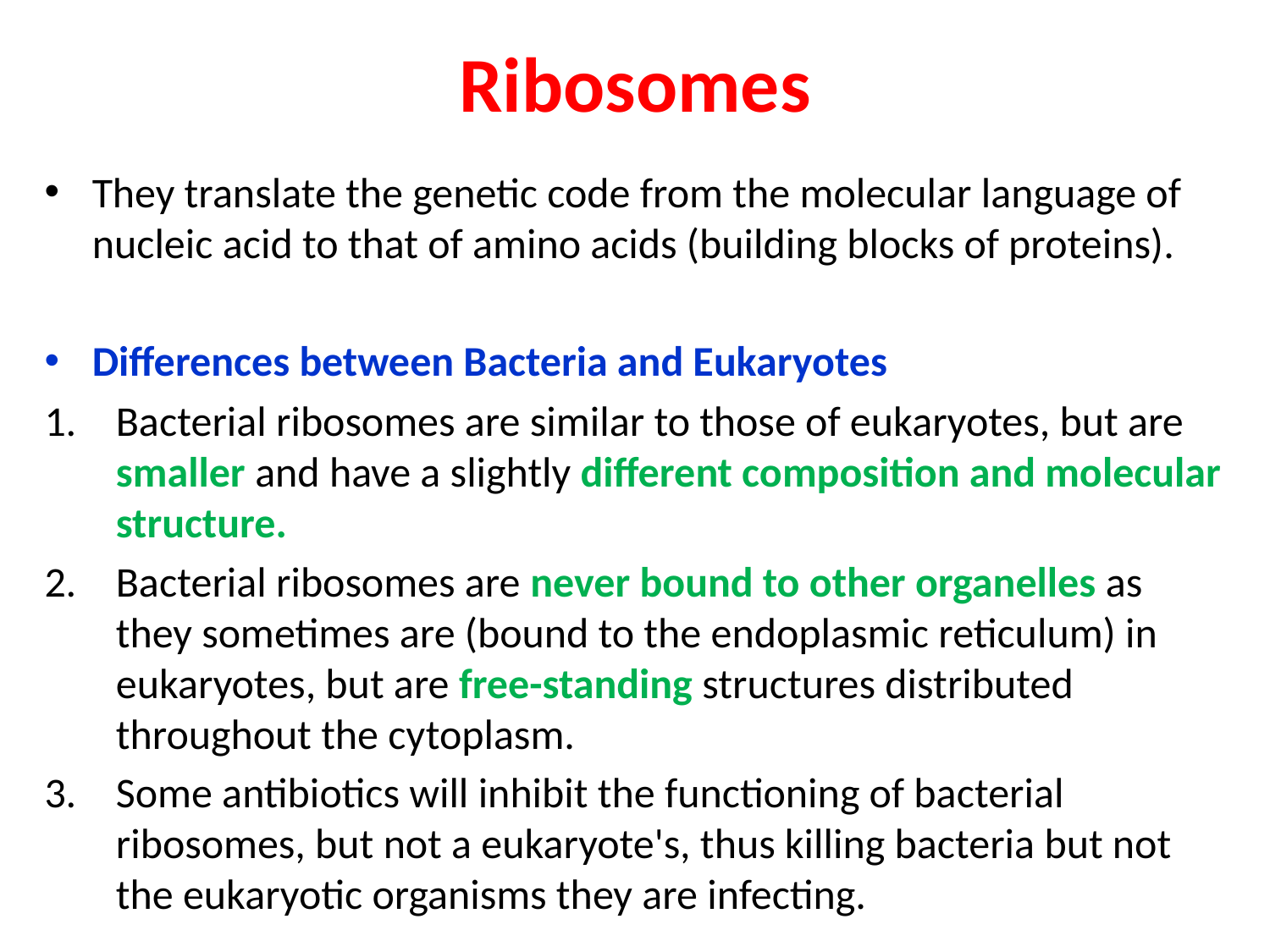

# Ribosomes
They translate the genetic code from the molecular language of nucleic acid to that of amino acids (building blocks of proteins).

Differences between Bacteria and Eukaryotes
Bacterial ribosomes are similar to those of eukaryotes, but are smaller and have a slightly different composition and molecular structure.
Bacterial ribosomes are never bound to other organelles as they sometimes are (bound to the endoplasmic reticulum) in eukaryotes, but are free-standing structures distributed throughout the cytoplasm.
Some antibiotics will inhibit the functioning of bacterial ribosomes, but not a eukaryote's, thus killing bacteria but not the eukaryotic organisms they are infecting.